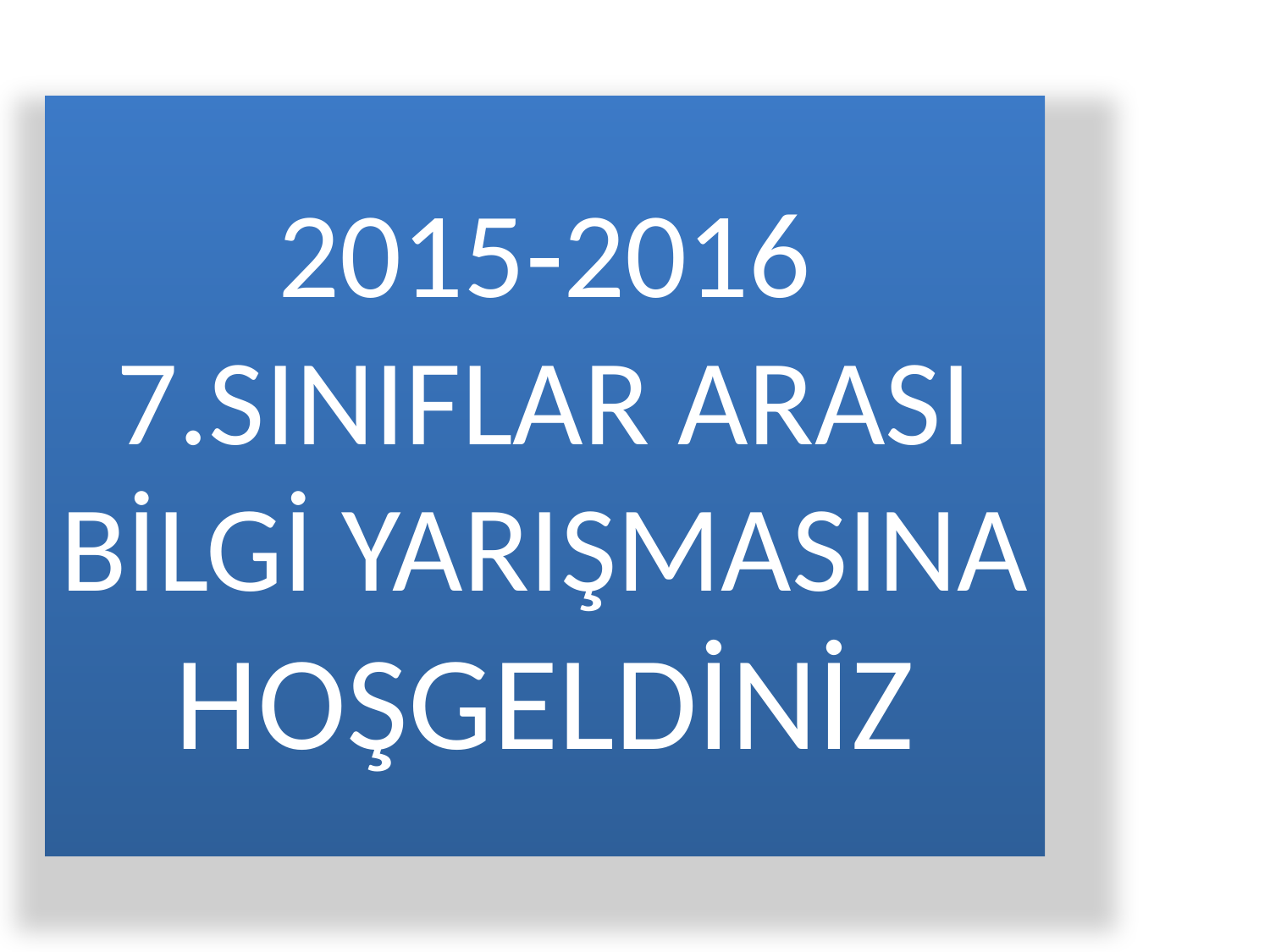

# 2015-2016 7.SINIFLAR ARASI BİLGİ YARIŞMASINA HOŞGELDİNİZ